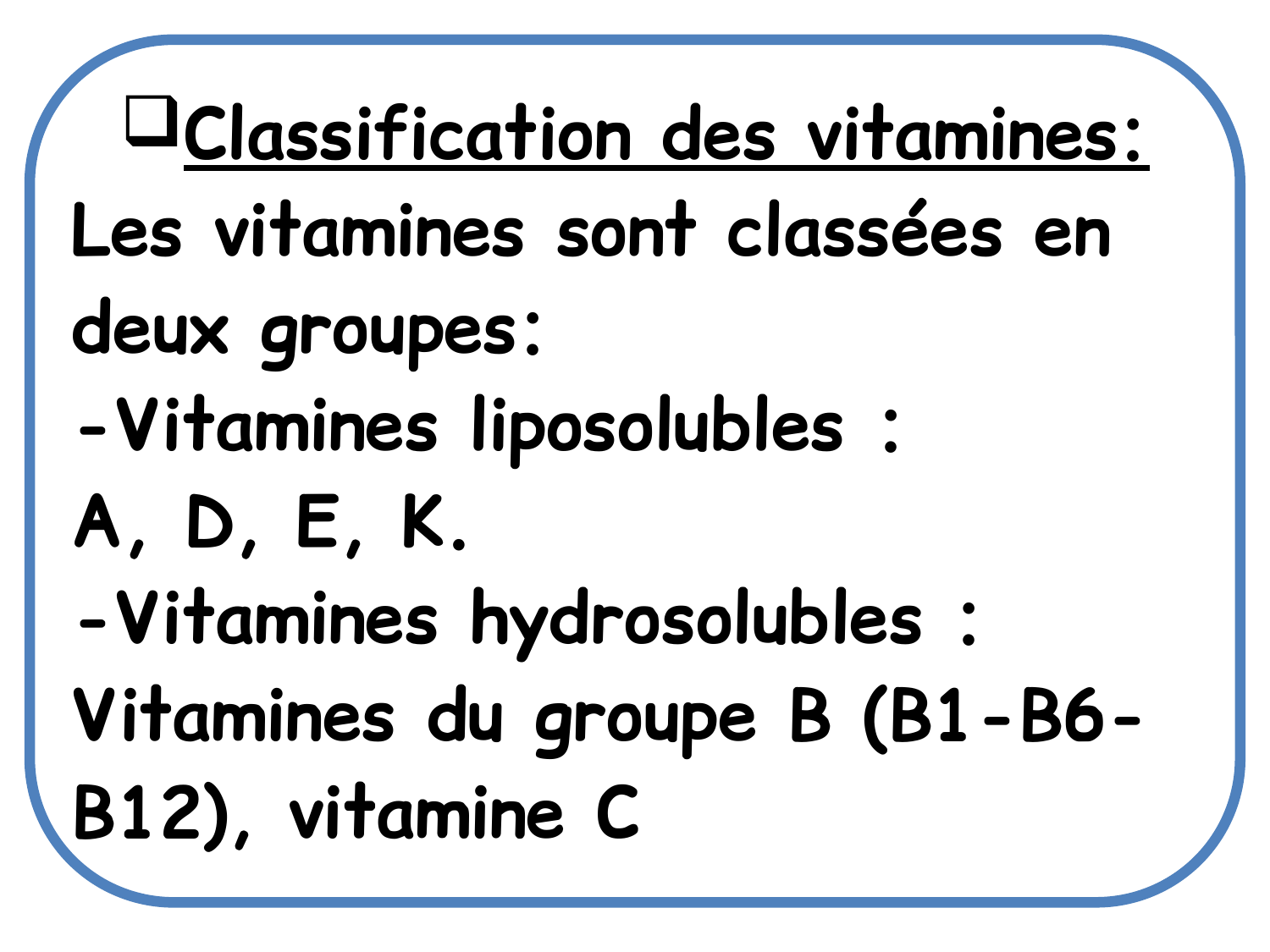

Classification des vitamines:
Les vitamines sont classées en deux groupes:
-Vitamines liposolubles :
A, D, E, K.
-Vitamines hydrosolubles : Vitamines du groupe B (B1-B6-B12), vitamine C